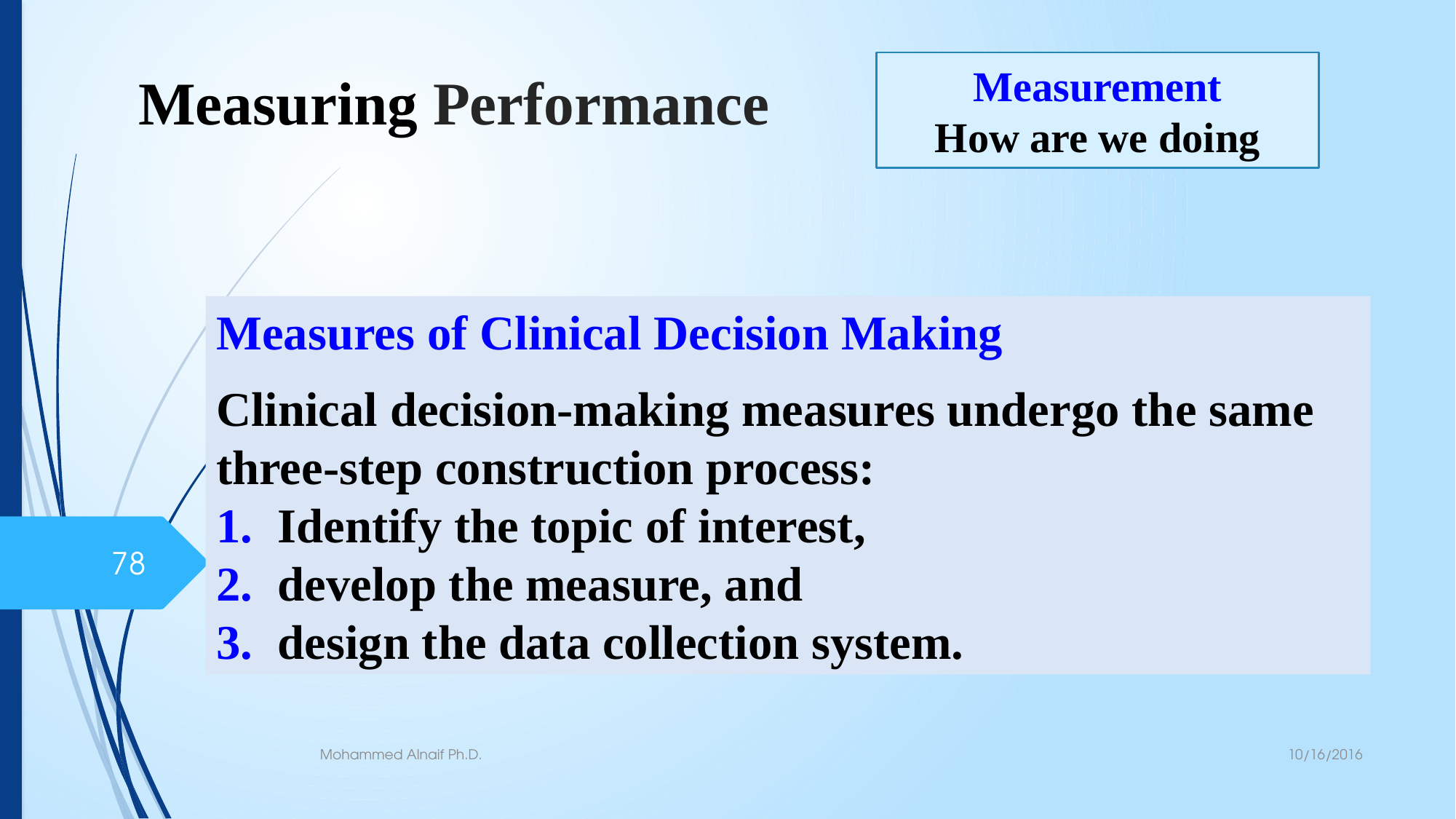

# Measuring Performance
Measurement
How are we doing

Measures of Clinical Decision Making
Clinical decision-making measures undergo the same three-step construction process:
Identify the topic of interest,
develop the measure, and
design the data collection system.
78
10/16/2016
Mohammed Alnaif Ph.D.